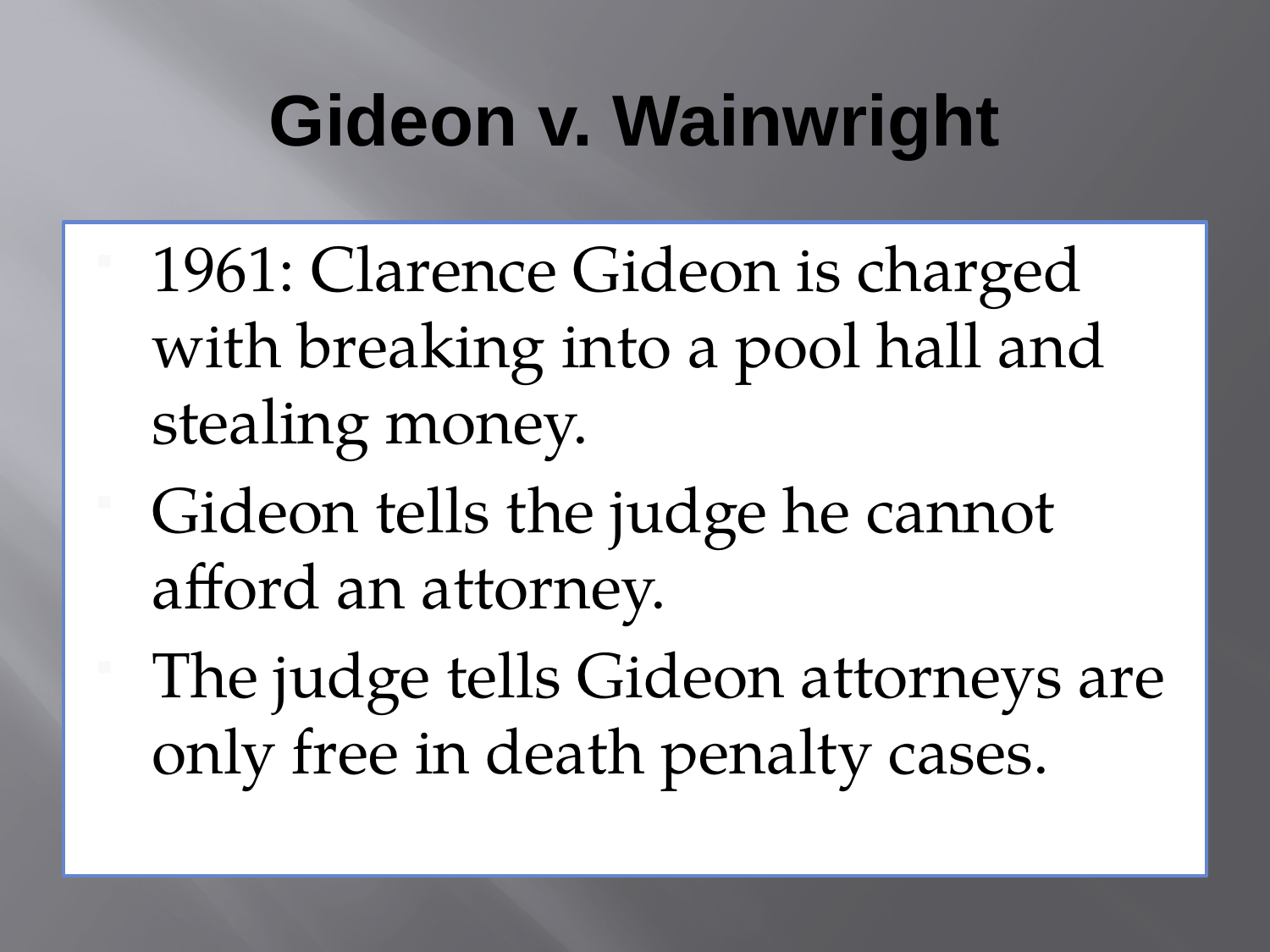

# Gideon v. Wainwright
1961: Clarence Gideon is charged with breaking into a pool hall and stealing money.
Gideon tells the judge he cannot afford an attorney.
The judge tells Gideon attorneys are only free in death penalty cases.